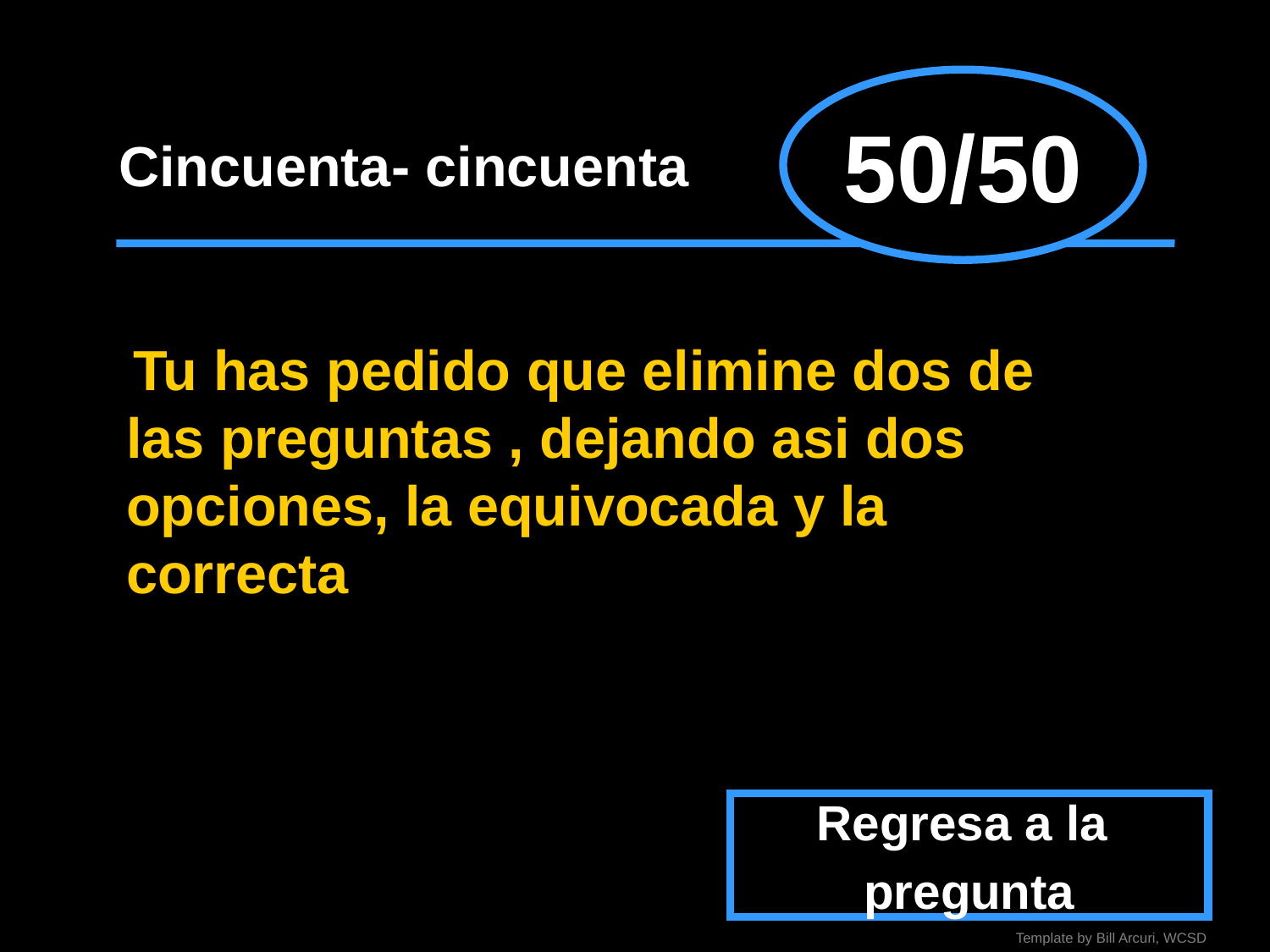

50/50
# Cincuenta- cincuenta

Tu has pedido que elimine dos de las preguntas , dejando asi dos opciones, la equivocada y la correcta
Regresa a la
pregunta
Template by Bill Arcuri, WCSD